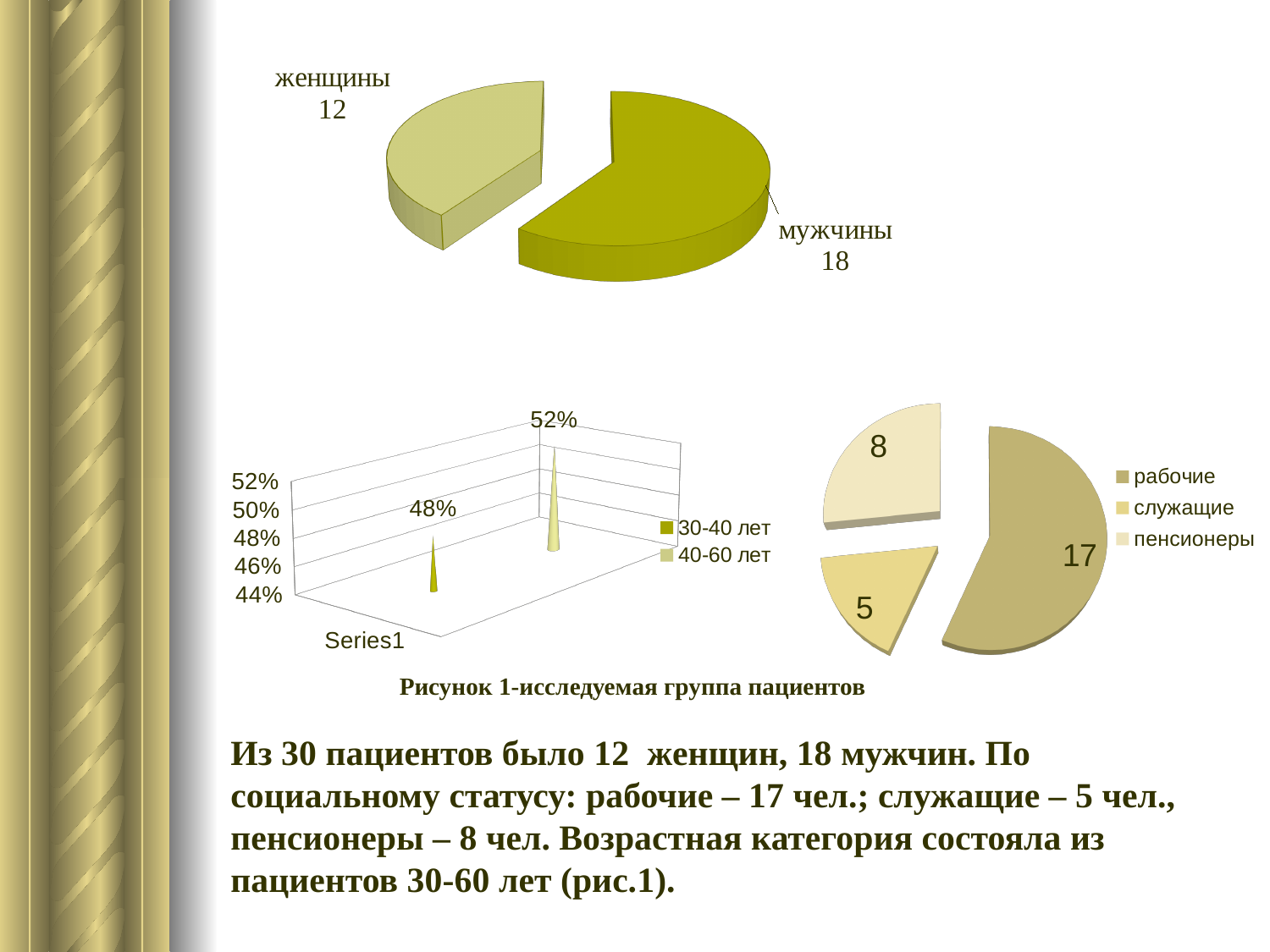

[unsupported chart]

[unsupported chart]

[unsupported chart]

Рисунок 1-исследуемая группа пациентов

Из 30 пациентов было 12  женщин, 18 мужчин. По социальному статусу: рабочие – 17 чел.; служащие – 5 чел., пенсионеры – 8 чел. Возрастная категория состояла из пациентов 30-60 лет (рис.1).